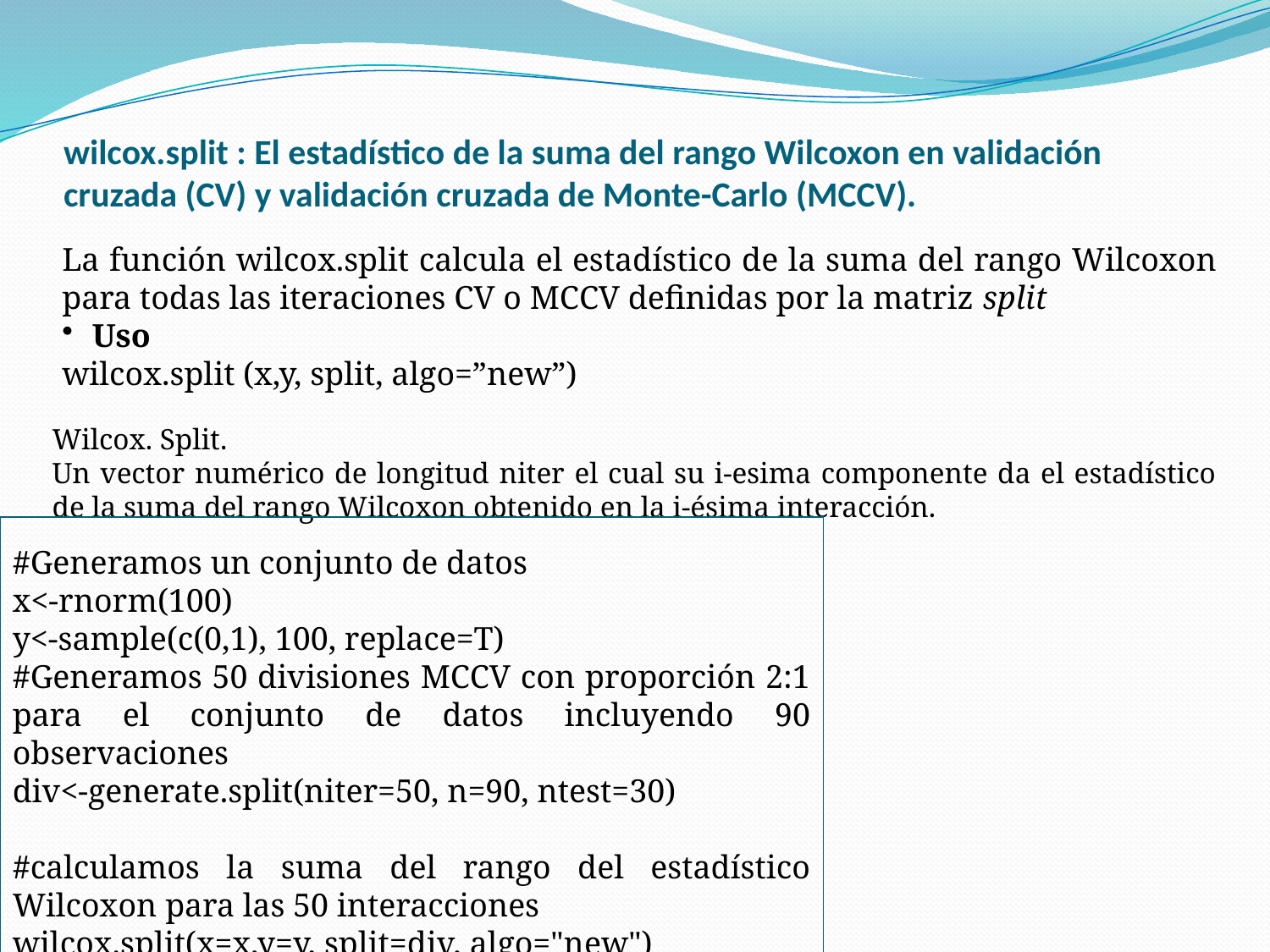

# wilcox.split : El estadístico de la suma del rango Wilcoxon en validación cruzada (CV) y validación cruzada de Monte-Carlo (MCCV).
La función wilcox.split calcula el estadístico de la suma del rango Wilcoxon para todas las iteraciones CV o MCCV definidas por la matriz split
Uso
wilcox.split (x,y, split, algo=”new”)
Wilcox. Split.
Un vector numérico de longitud niter el cual su i-esima componente da el estadístico de la suma del rango Wilcoxon obtenido en la i-ésima interacción.

#Generamos un conjunto de datos
x<-rnorm(100)
y<-sample(c(0,1), 100, replace=T)
#Generamos 50 divisiones MCCV con proporción 2:1 para el conjunto de datos incluyendo 90 observaciones
div<-generate.split(niter=50, n=90, ntest=30)

#calculamos la suma del rango del estadístico Wilcoxon para las 50 interacciones
wilcox.split(x=x,y=y, split=div, algo="new")